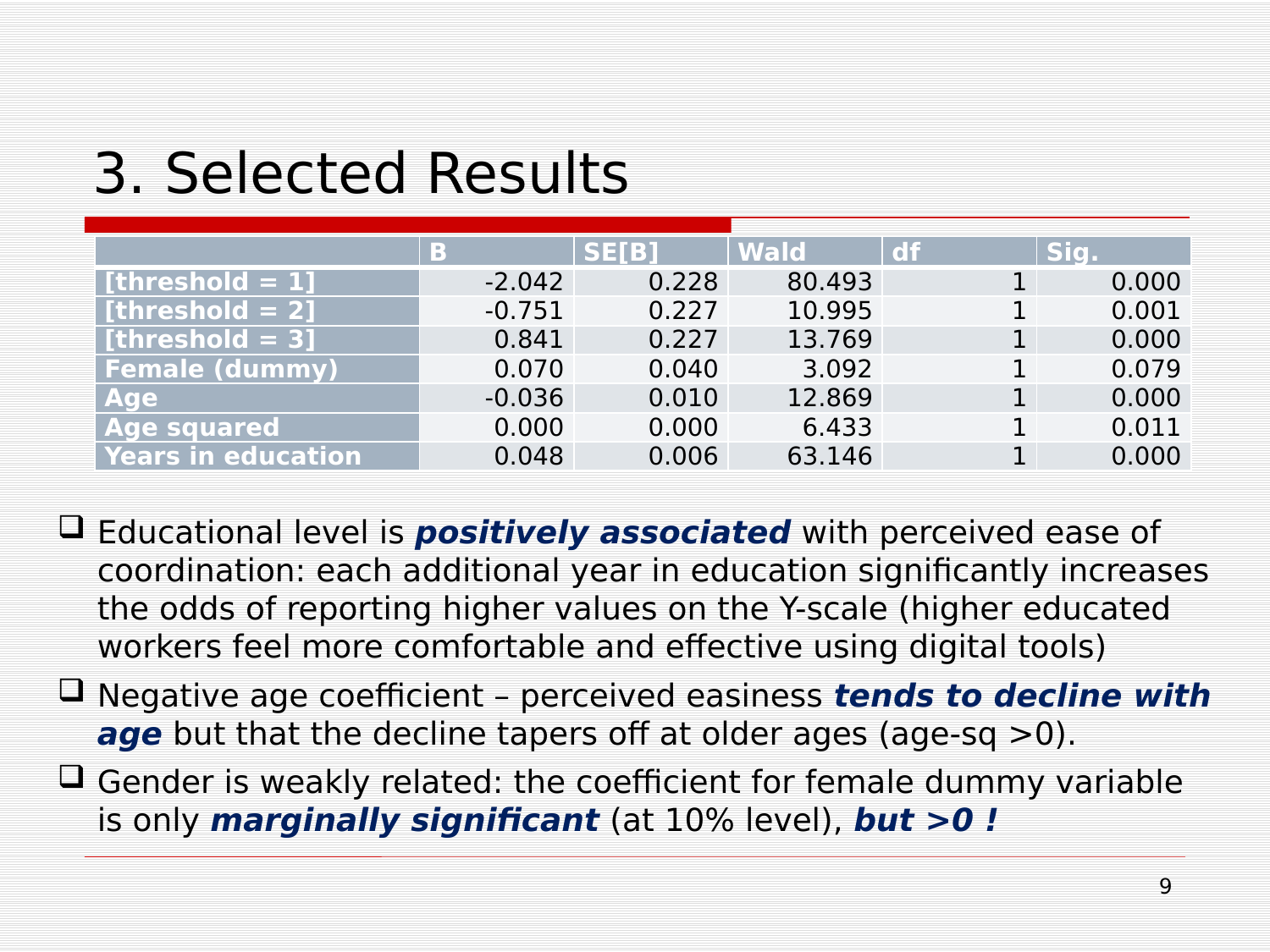

# 3. Selected Results
|  | B | SE[B] | Wald | df | Sig. |
| --- | --- | --- | --- | --- | --- |
| [threshold = 1] | -2.042 | 0.228 | 80.493 | 1 | 0.000 |
| [threshold = 2] | -0.751 | 0.227 | 10.995 | 1 | 0.001 |
| [threshold = 3] | 0.841 | 0.227 | 13.769 | 1 | 0.000 |
| Female (dummy) | 0.070 | 0.040 | 3.092 | 1 | 0.079 |
| Age | -0.036 | 0.010 | 12.869 | 1 | 0.000 |
| Age squared | 0.000 | 0.000 | 6.433 | 1 | 0.011 |
| Years in education | 0.048 | 0.006 | 63.146 | 1 | 0.000 |

Educational level is positively associated with perceived ease of coordination: each additional year in education significantly increases the odds of reporting higher values on the Y-scale (higher educated workers feel more comfortable and effective using digital tools)
Negative age coefficient – perceived easiness tends to decline with age but that the decline tapers off at older ages (age-sq >0).
Gender is weakly related: the coefficient for female dummy variable is only marginally significant (at 10% level), but >0 !
9